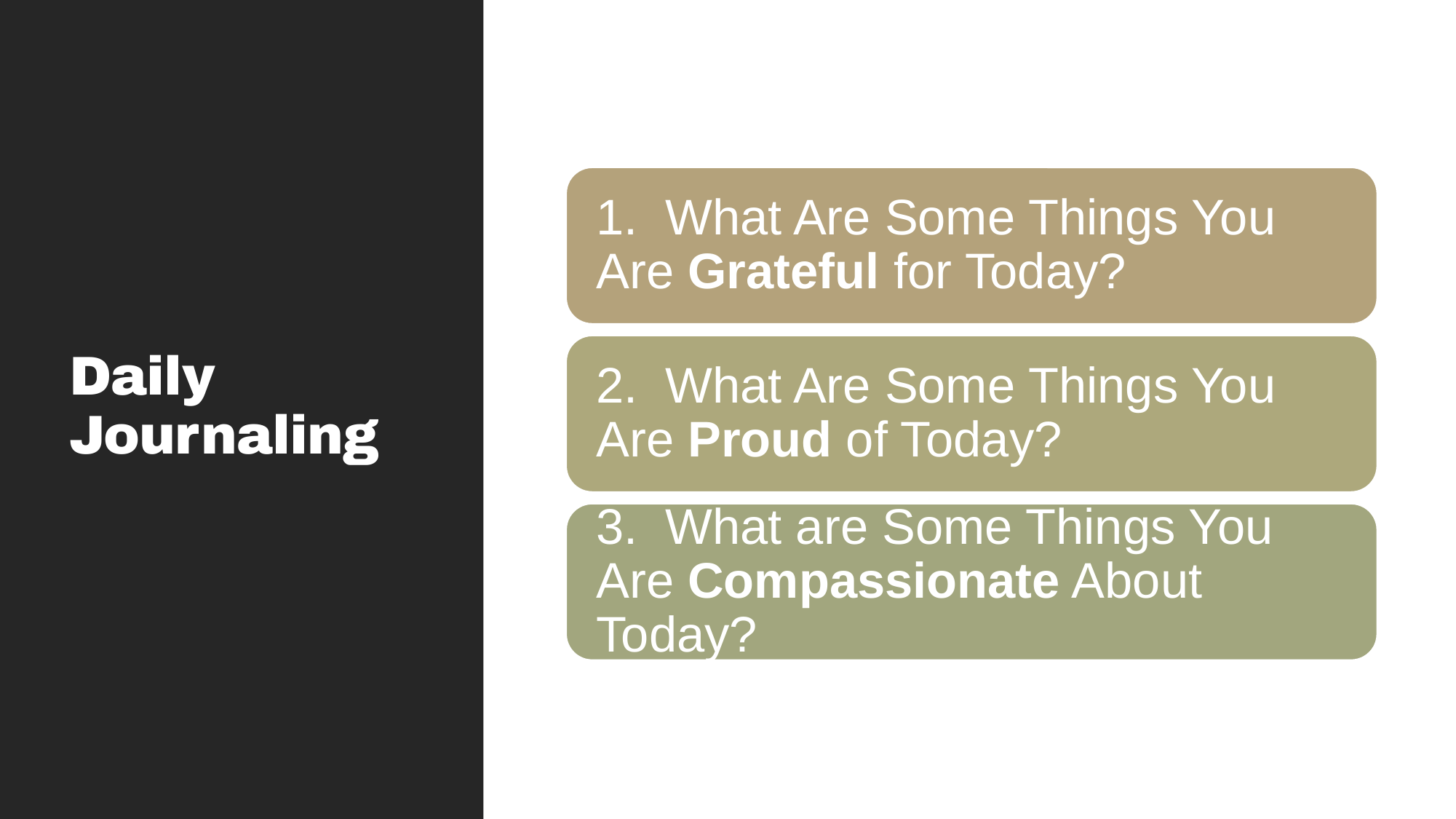

# Daily Journaling
1.  What Are Some Things You Are Grateful for Today?
2.  What Are Some Things You Are Proud of Today?
3.  What are Some Things You Are Compassionate About Today?